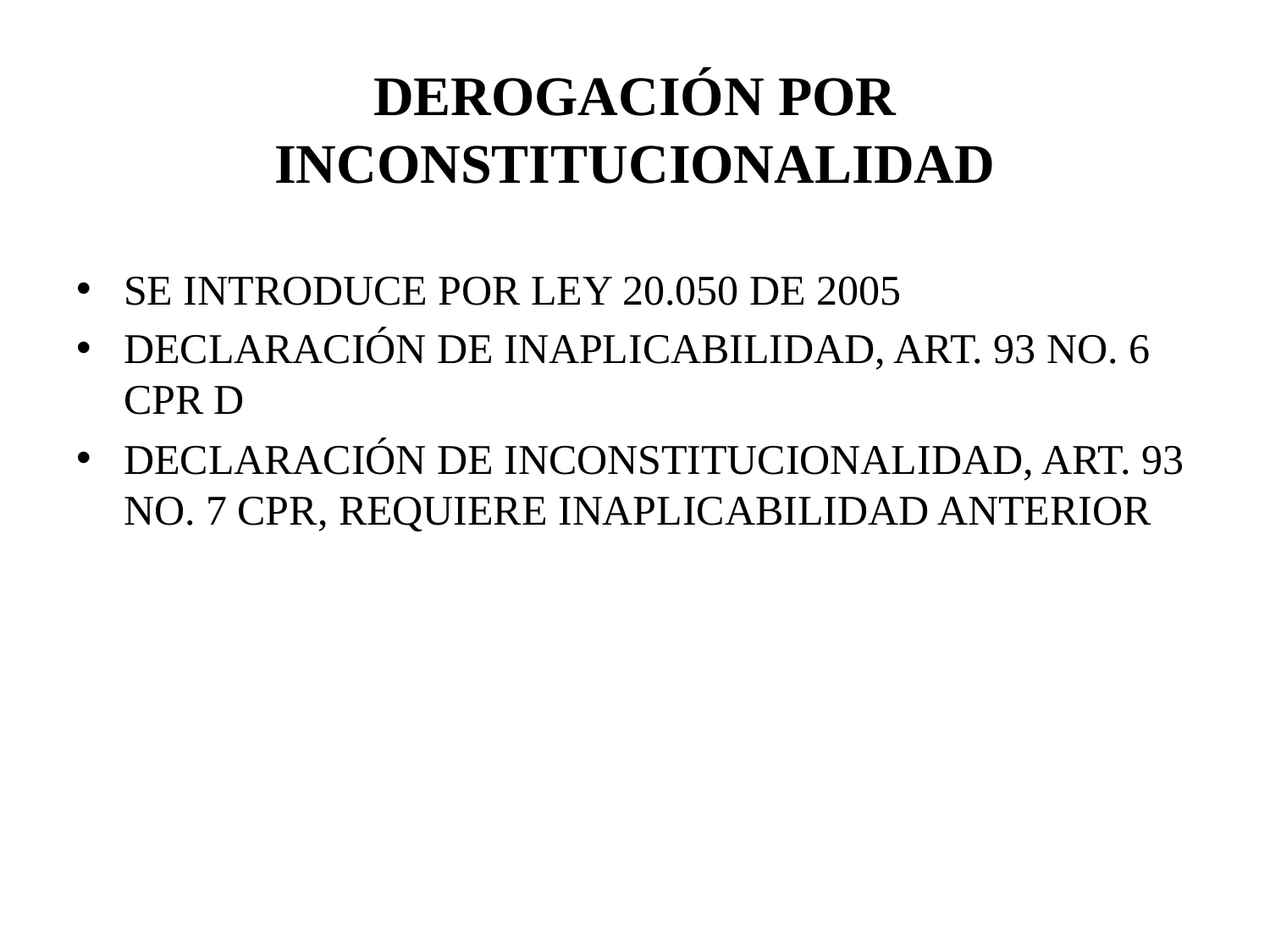

# DEROGACIÓN POR INCONSTITUCIONALIDAD
SE INTRODUCE POR LEY 20.050 DE 2005
DECLARACIÓN DE INAPLICABILIDAD, ART. 93 NO. 6 CPR D
DECLARACIÓN DE INCONSTITUCIONALIDAD, ART. 93 NO. 7 CPR, REQUIERE INAPLICABILIDAD ANTERIOR